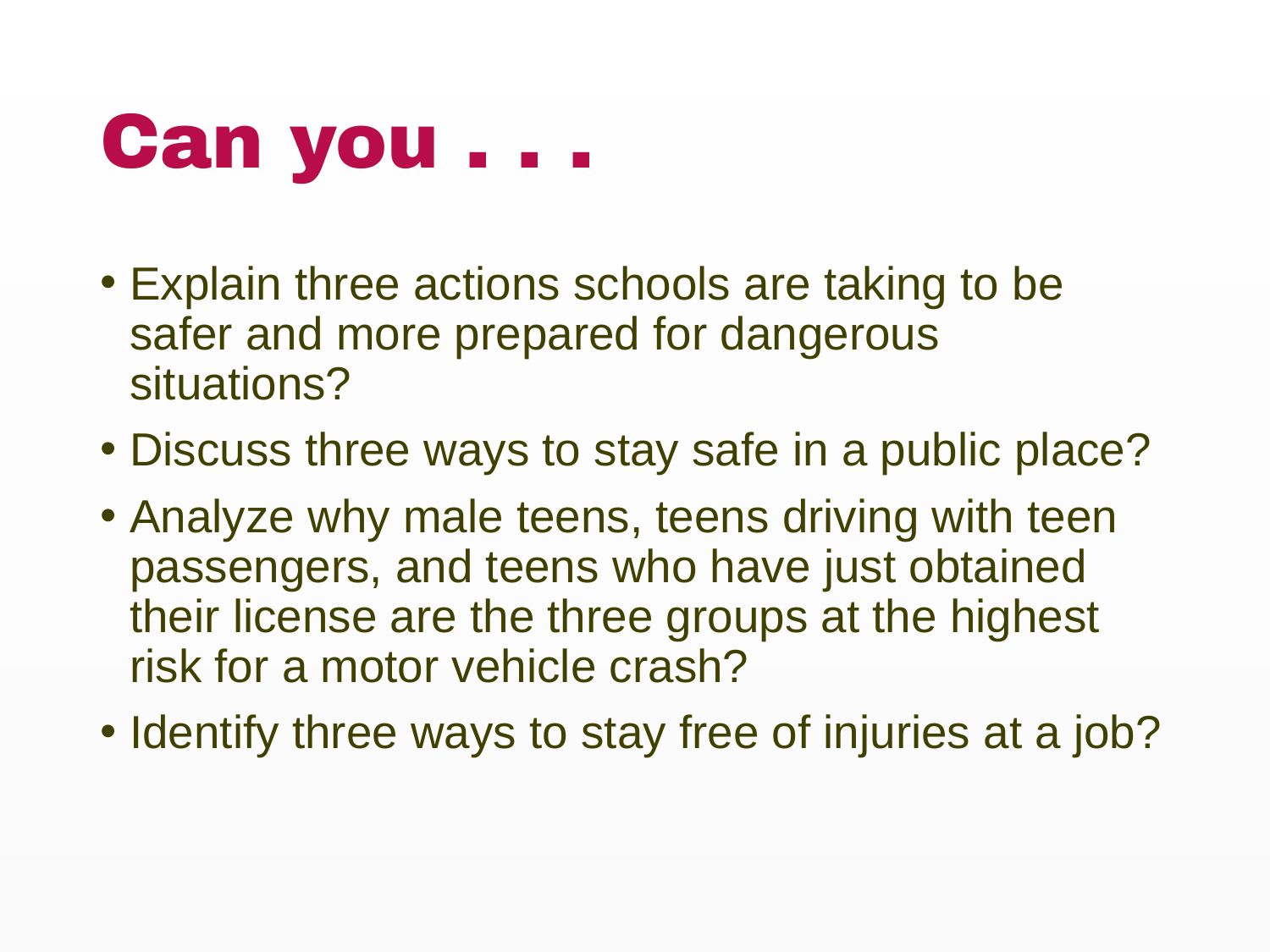

# Can you . . .
Explain three actions schools are taking to be safer and more prepared for dangerous situations?
Discuss three ways to stay safe in a public place?
Analyze why male teens, teens driving with teen passengers, and teens who have just obtained their license are the three groups at the highest risk for a motor vehicle crash?
Identify three ways to stay free of injuries at a job?